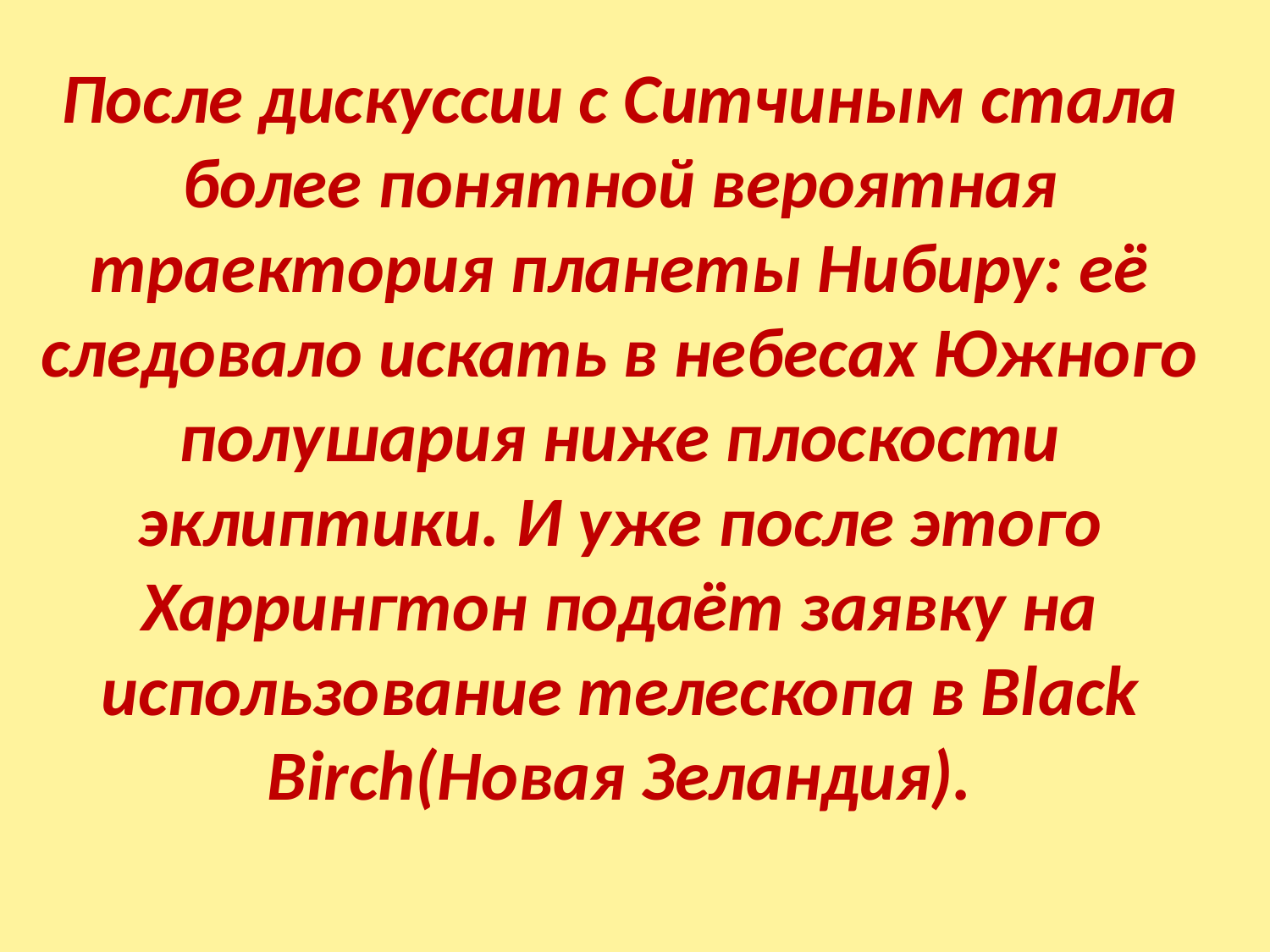

После дискуссии с Ситчиным стала более понятной вероятная траектория планеты Нибиру: её следовало искать в небесах Южного полушария ниже плоскости эклиптики. И уже после этого Харрингтон подаёт заявку на использование телескопа в Black Birch(Новая Зеландия).